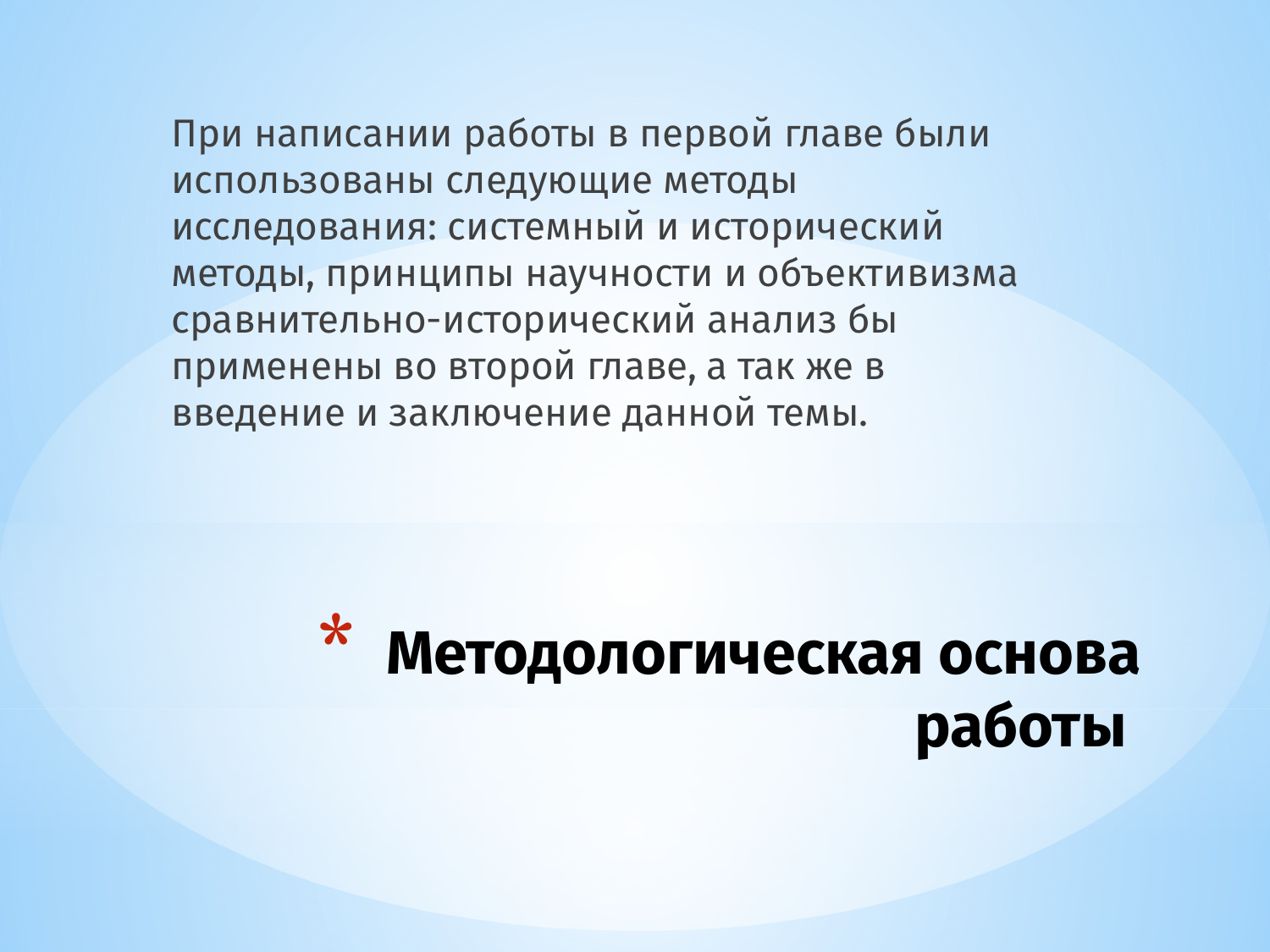

При написании работы в первой главе были использованы следующие методы исследования: системный и исторический методы, принципы научности и объективизма сравнительно-исторический анализ бы применены во второй главе, а так же в введение и заключение данной темы.
# Методологическая основа работы